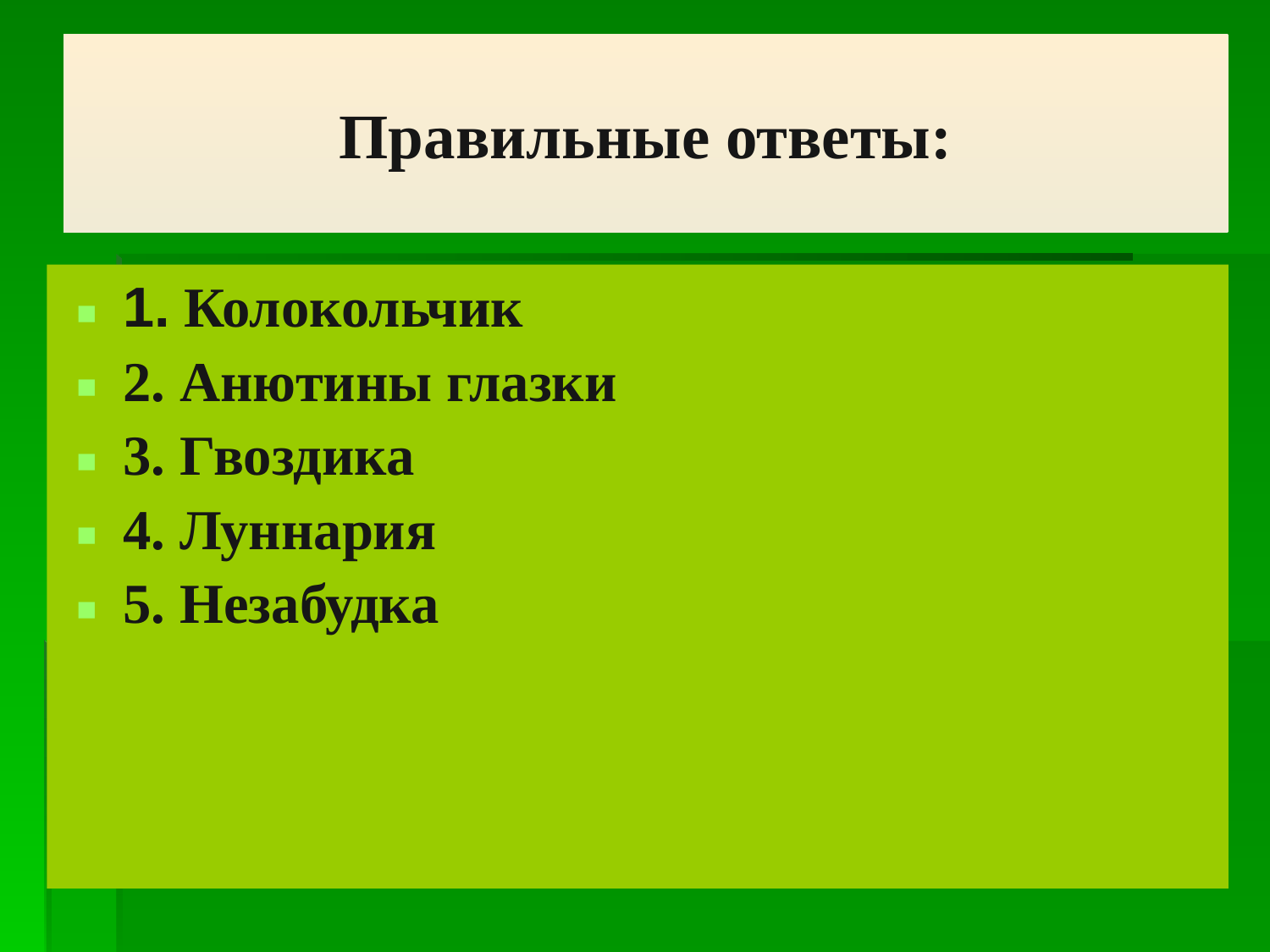

# Правильные ответы:
1. Колокольчик
2. Анютины глазки
3. Гвоздика
4. Луннария
5. Незабудка